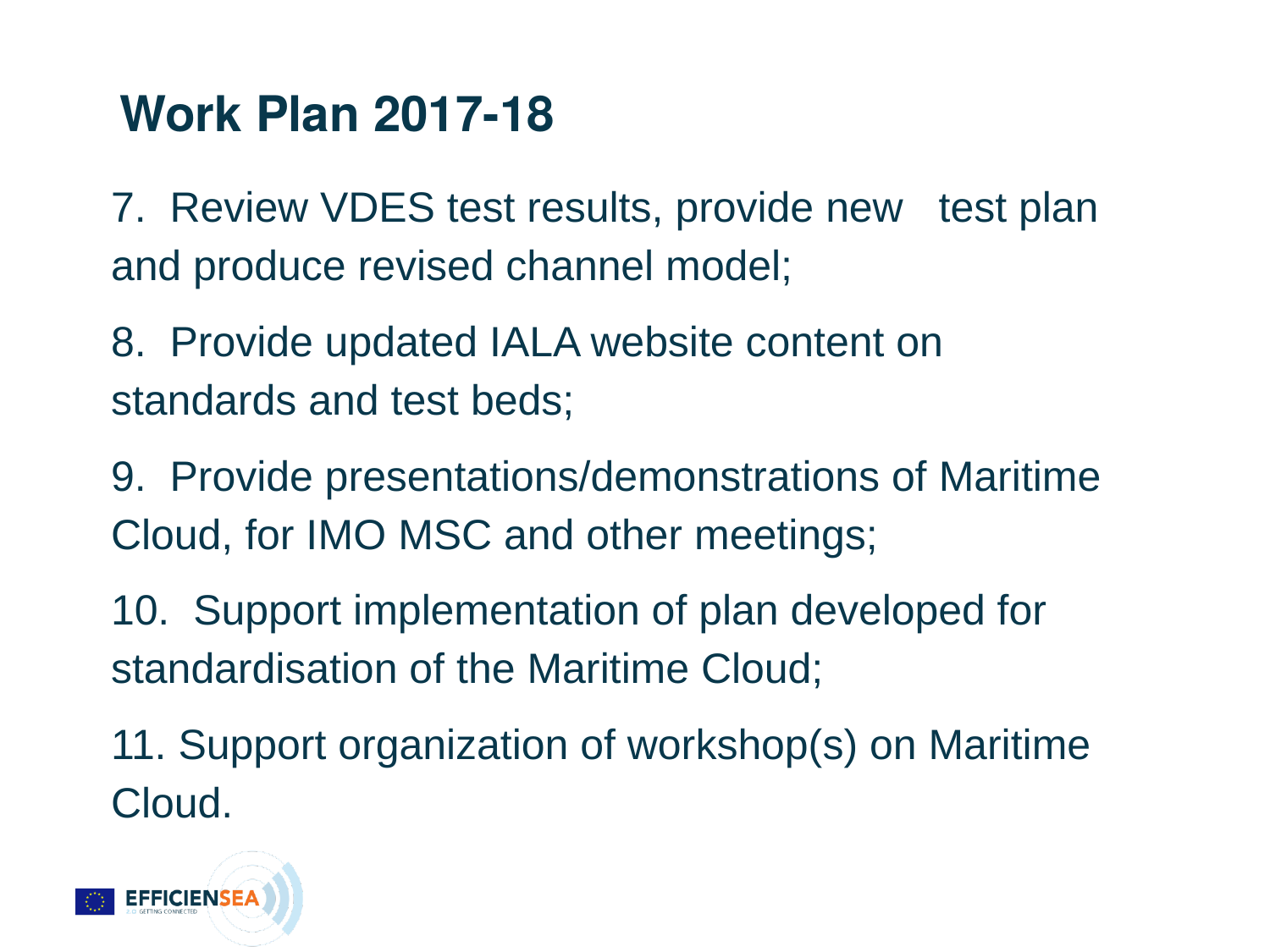

Work Plan 2017-18

7.  Review VDES test results, provide new   test plan and produce revised channel model;
8.  Provide updated IALA website content on standards and test beds;
9.  Provide presentations/demonstrations of Maritime Cloud, for IMO MSC and other meetings;
10.  Support implementation of plan developed for standardisation of the Maritime Cloud;
11. Support organization of workshop(s) on Maritime Cloud.